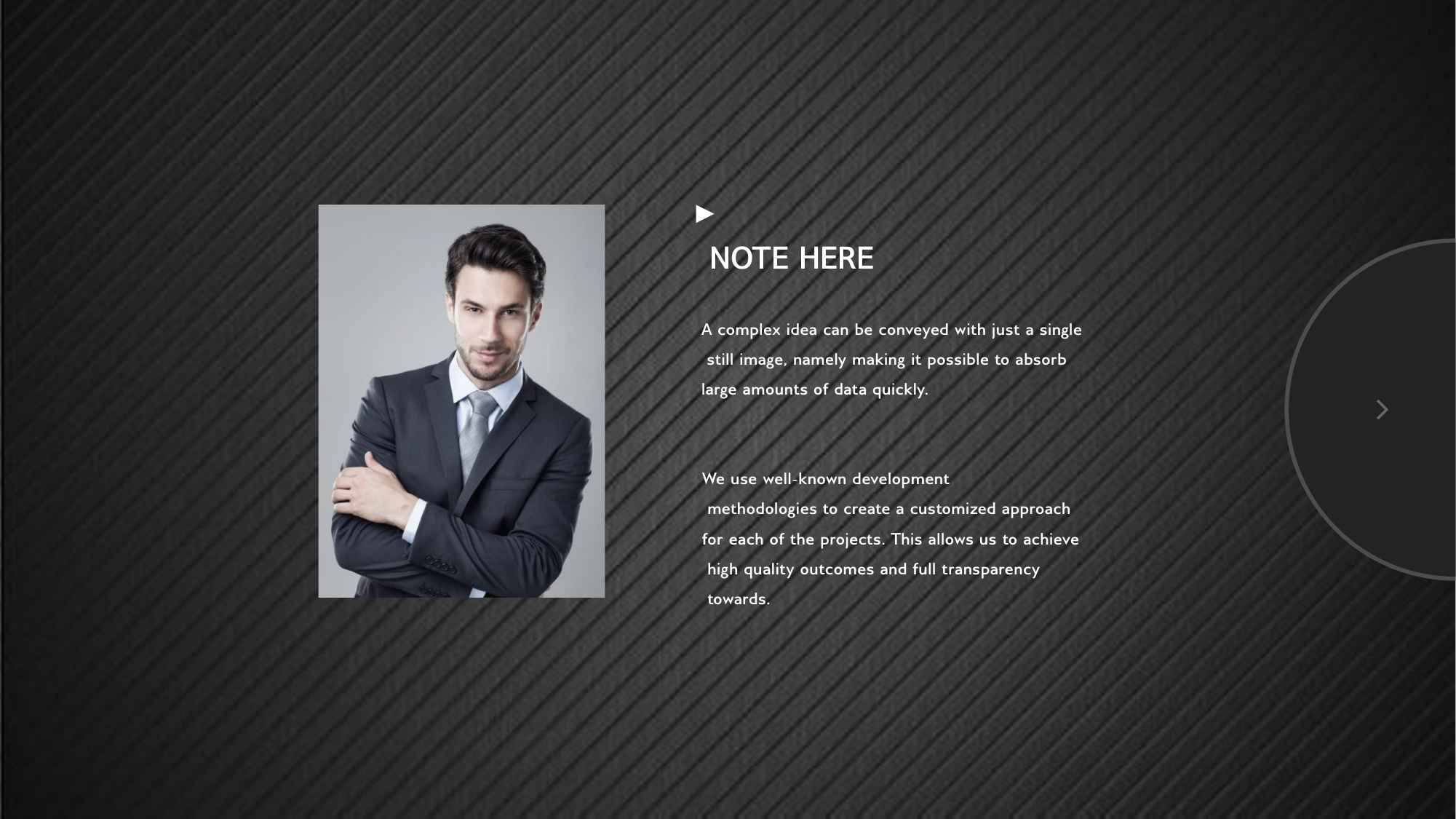

NOTE HERE

A complex idea can be conveyed with just a single
 still image, namely making it possible to absorb
large amounts of data quickly.
We use well-known development
 methodologies to create a customized approach
for each of the projects. This allows us to achieve
 high quality outcomes and full transparency
 towards.